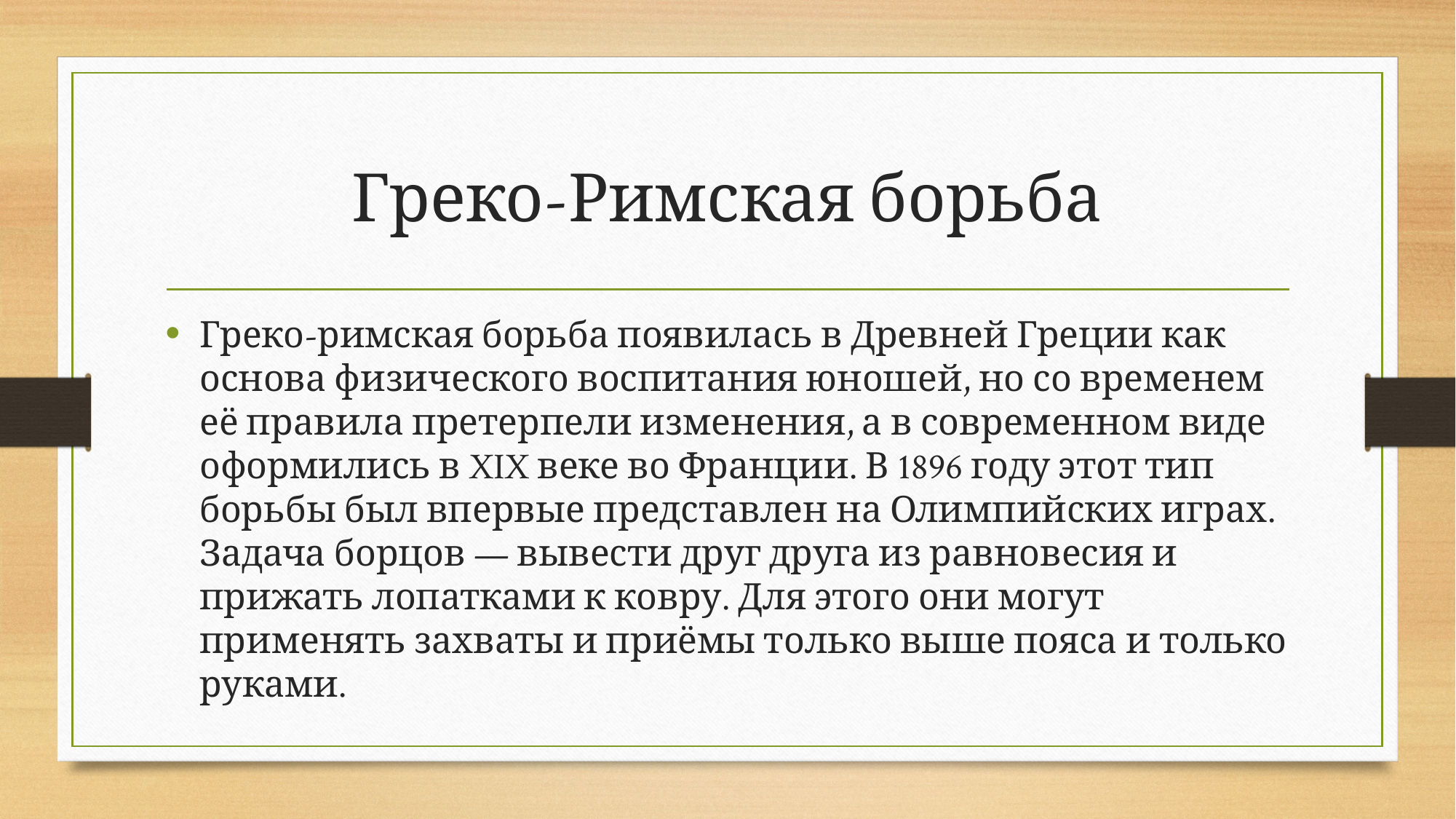

# Греко-Римская борьба
Греко-римская борьба появилась в Древней Греции как основа физического воспитания юношей, но со временем её правила претерпели изменения, а в современном виде оформились в XIX веке во Франции. В 1896 году этот тип борьбы был впервые представлен на Олимпийских играх. Задача борцов — вывести друг друга из равновесия и прижать лопатками к ковру. Для этого они могут применять захваты и приёмы только выше пояса и только руками.